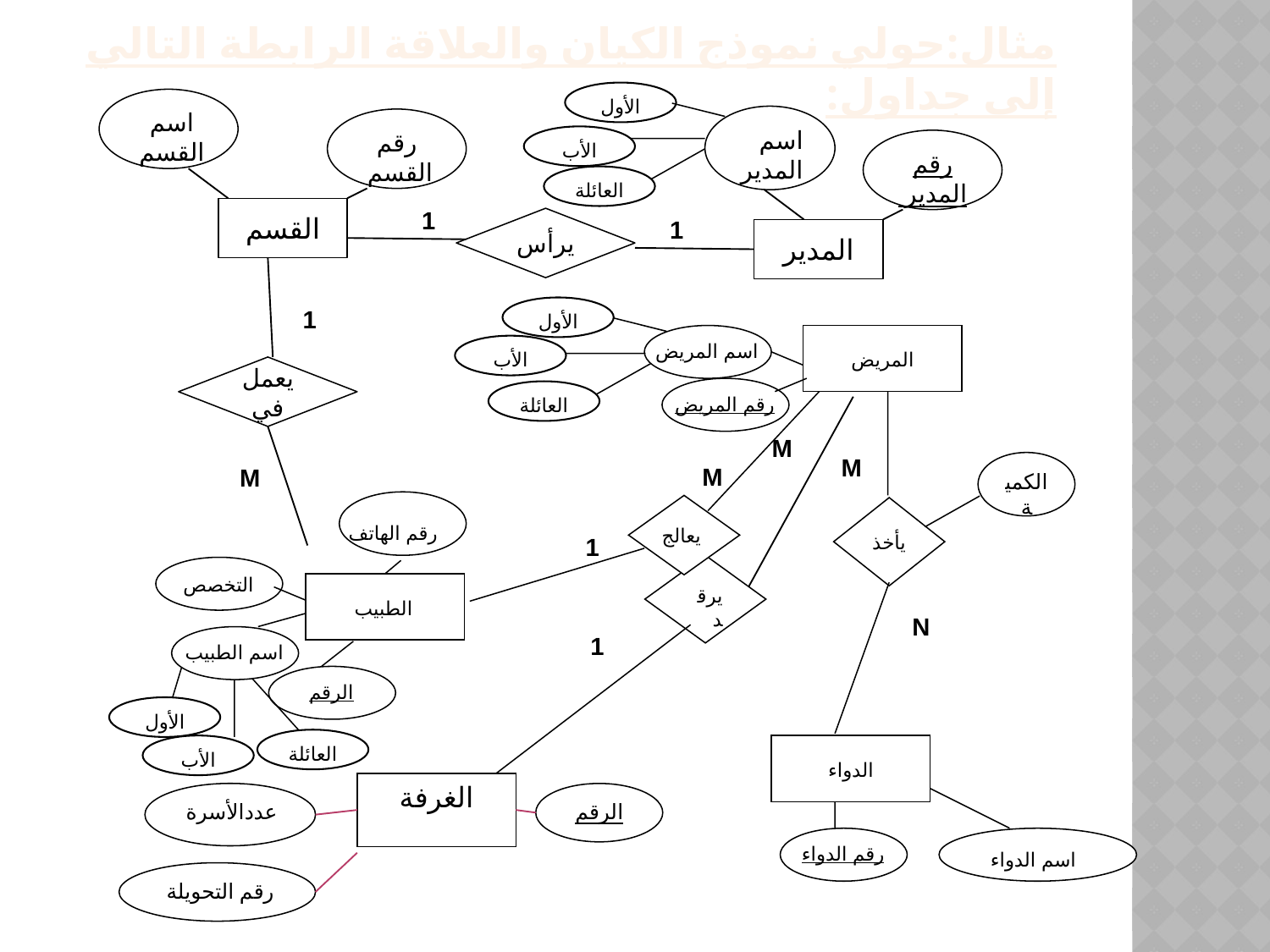

مثال:حولي نموذج الكيان والعلاقة الرابطة التالي إلى جداول:
الأول
اسم  القسم
اسم المدير
رقم القسم
رقم المدير
القسم
1
يرأس
1
المدير
الأول

اسم المريض

المريض

رقم المريض

الأب

العائلة
رقم الهاتف

التخصص

الطبيب

اسم الطبيب

الرقم

الأول
العائلة
الأب

الدواء

رقم الدواء

اسم الدواء

يأخذ

يعالج

M

M
1

1
يعمل في
M

الأب

العائلة
M

الكمية

يرقد
N

1
الغرفة
عددالأسرة
الرقم
رقم التحويلة